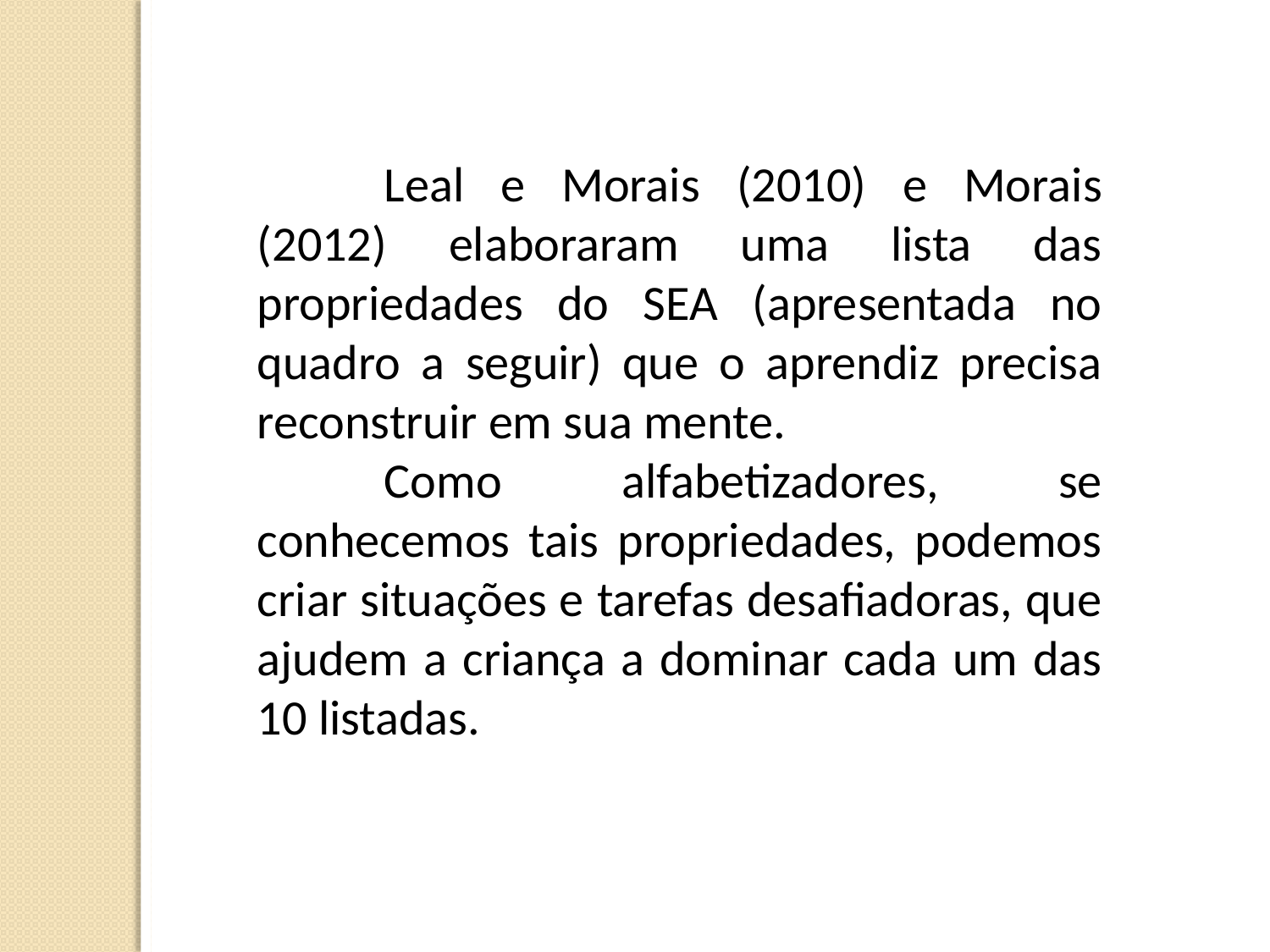

Leal e Morais (2010) e Morais (2012) elaboraram uma lista das propriedades do SEA (apresentada no quadro a seguir) que o aprendiz precisa reconstruir em sua mente.
	Como alfabetizadores, se conhecemos tais propriedades, podemos criar situações e tarefas desafiadoras, que ajudem a criança a dominar cada um das 10 listadas.